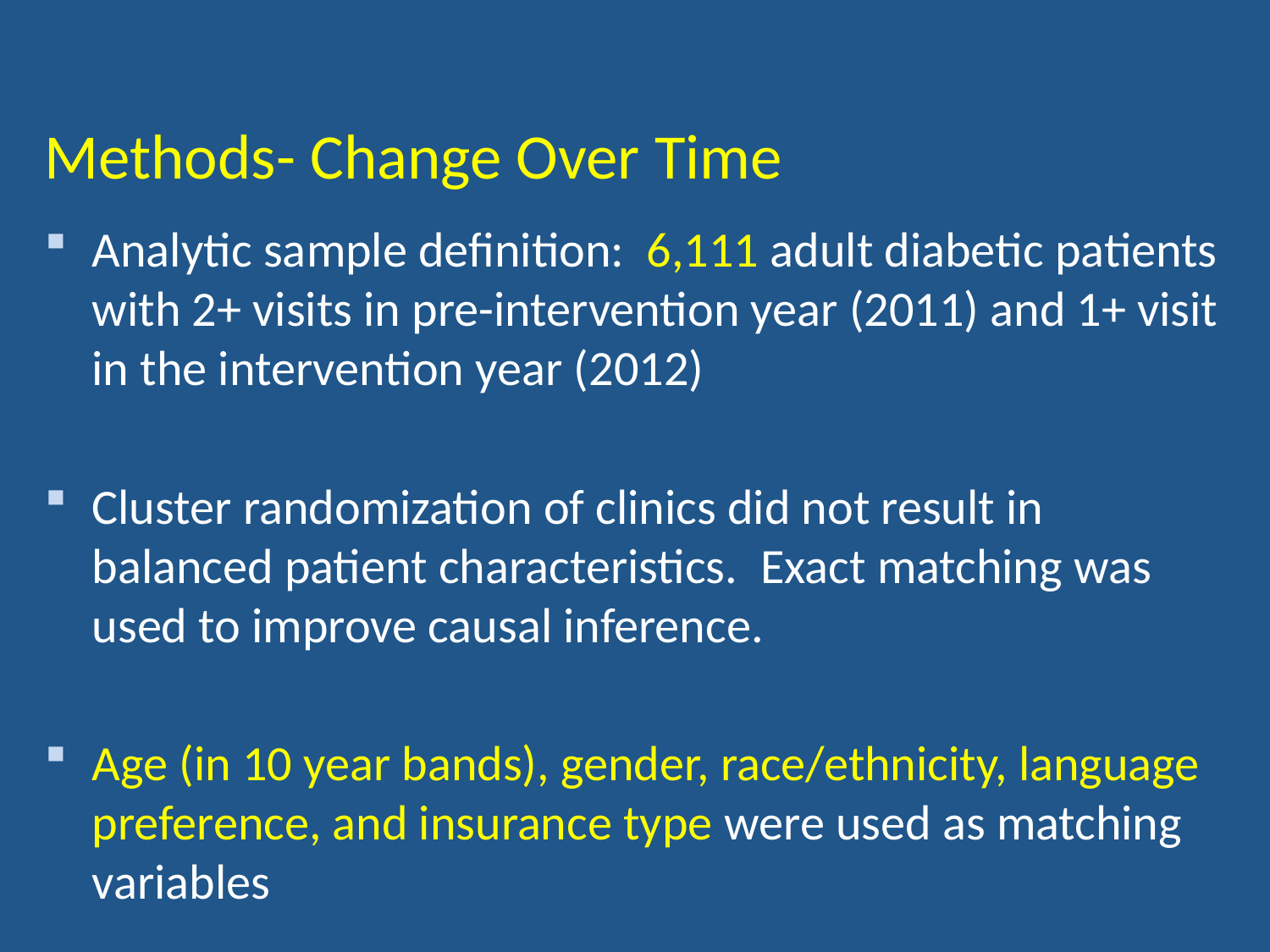

# Methods- Change Over Time
Analytic sample definition:  6,111 adult diabetic patients with 2+ visits in pre-intervention year (2011) and 1+ visit in the intervention year (2012)

Cluster randomization of clinics did not result in balanced patient characteristics.  Exact matching was used to improve causal inference.

Age (in 10 year bands), gender, race/ethnicity, language preference, and insurance type were used as matching variables